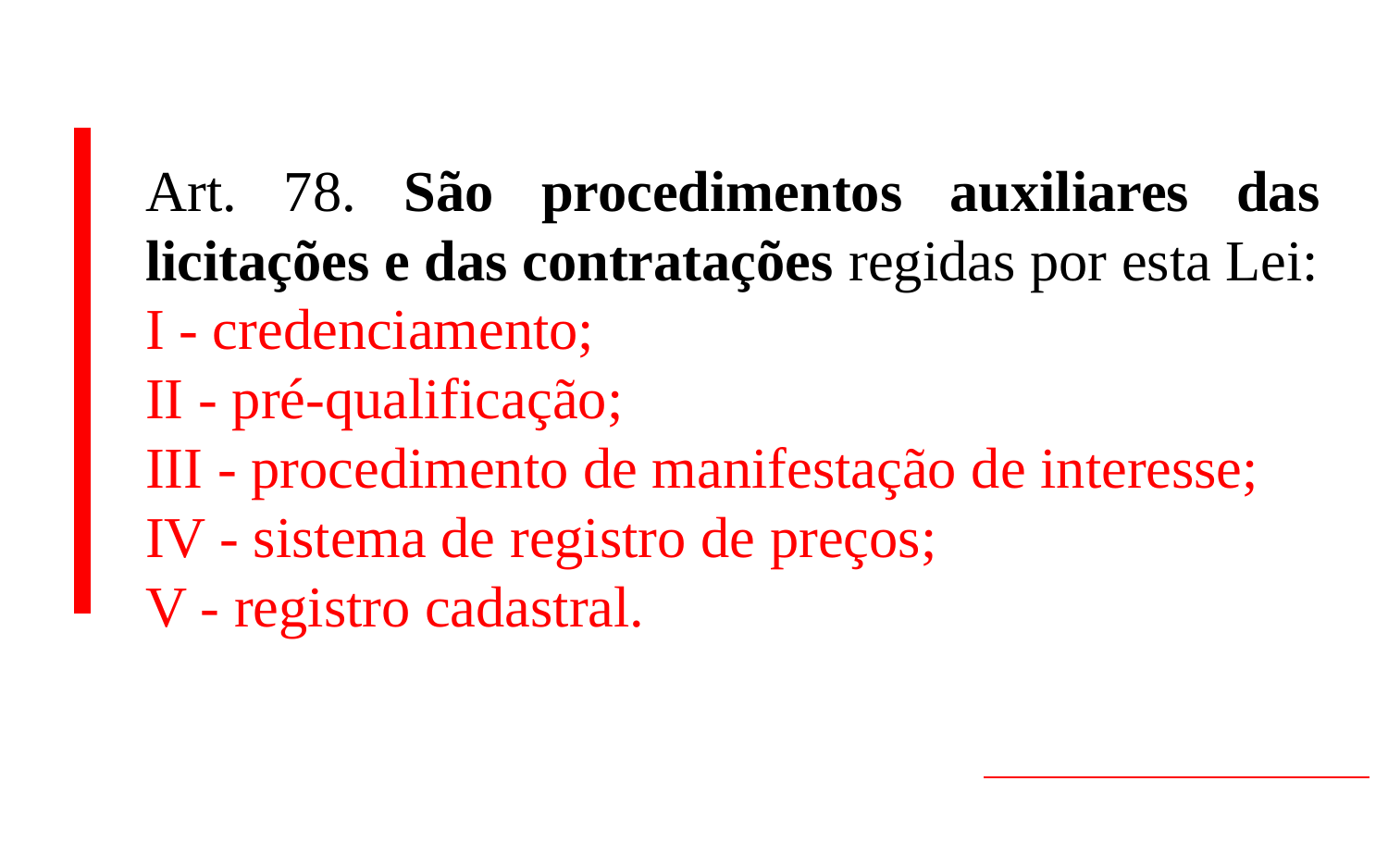

Art. 78. São procedimentos auxiliares das licitações e das contratações regidas por esta Lei:
I - credenciamento;
II - pré-qualificação;
III - procedimento de manifestação de interesse;
IV - sistema de registro de preços;
V - registro cadastral.